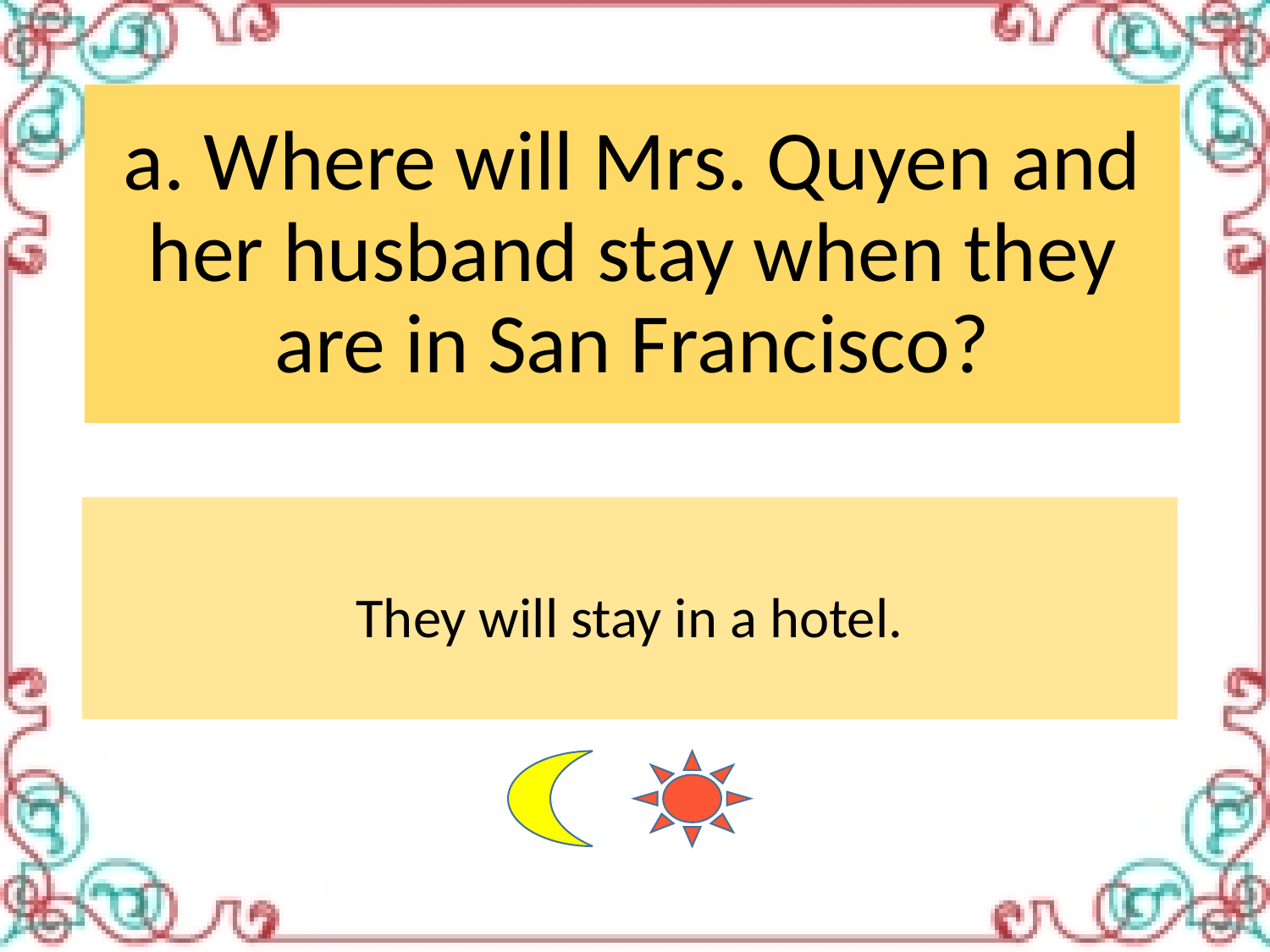

# a. Where will Mrs. Quyen and her husband stay when they are in San Francisco?

They will stay in a hotel.